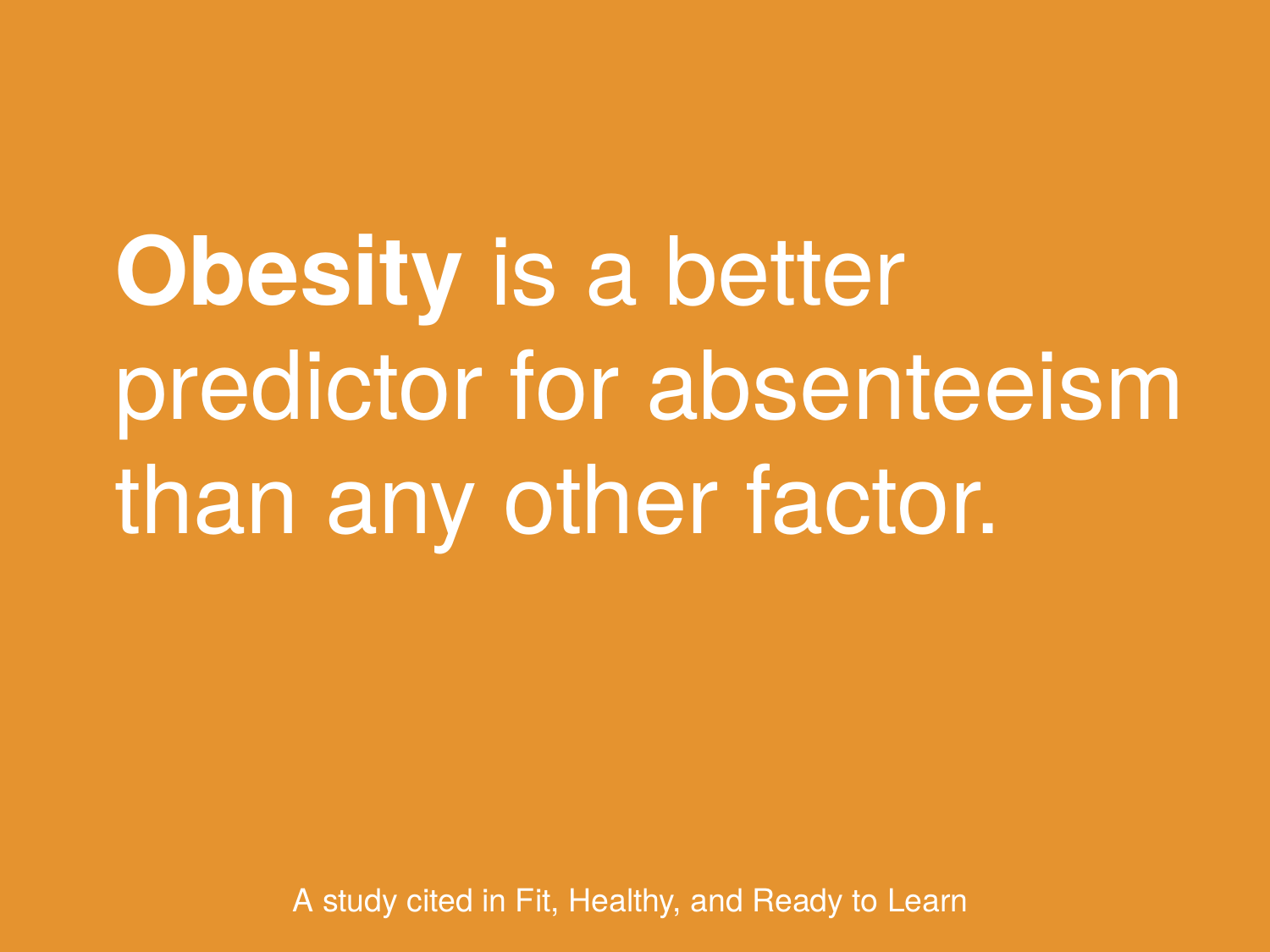

Obesity is a better
predictor for absenteeism
than any other factor.
barrels of oil to make one automobile
A study cited in Fit, Healthy, and Ready to Learn